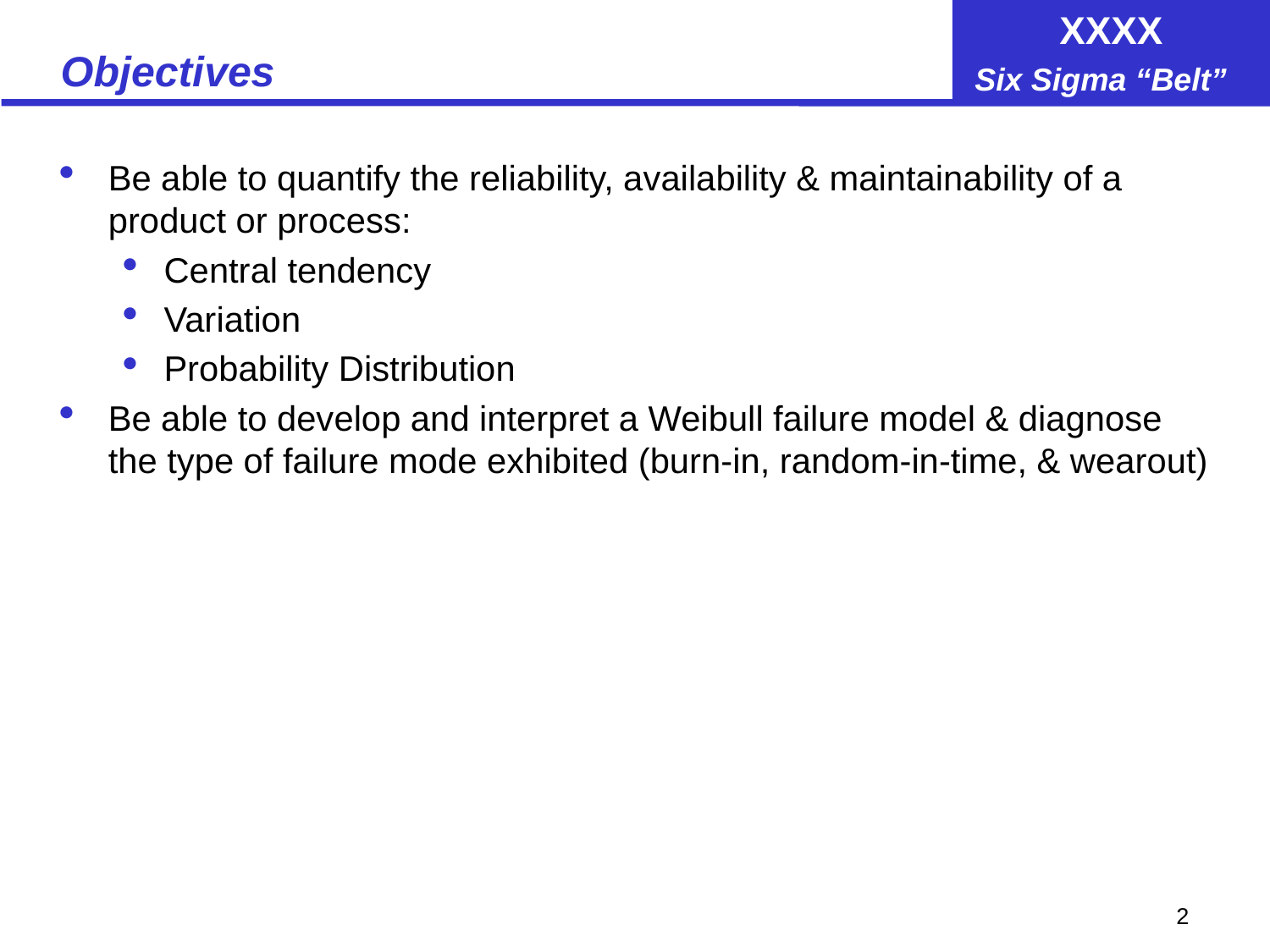

# Objectives
Be able to quantify the reliability, availability & maintainability of a product or process:
Central tendency
Variation
Probability Distribution
Be able to develop and interpret a Weibull failure model & diagnose the type of failure mode exhibited (burn-in, random-in-time, & wearout)